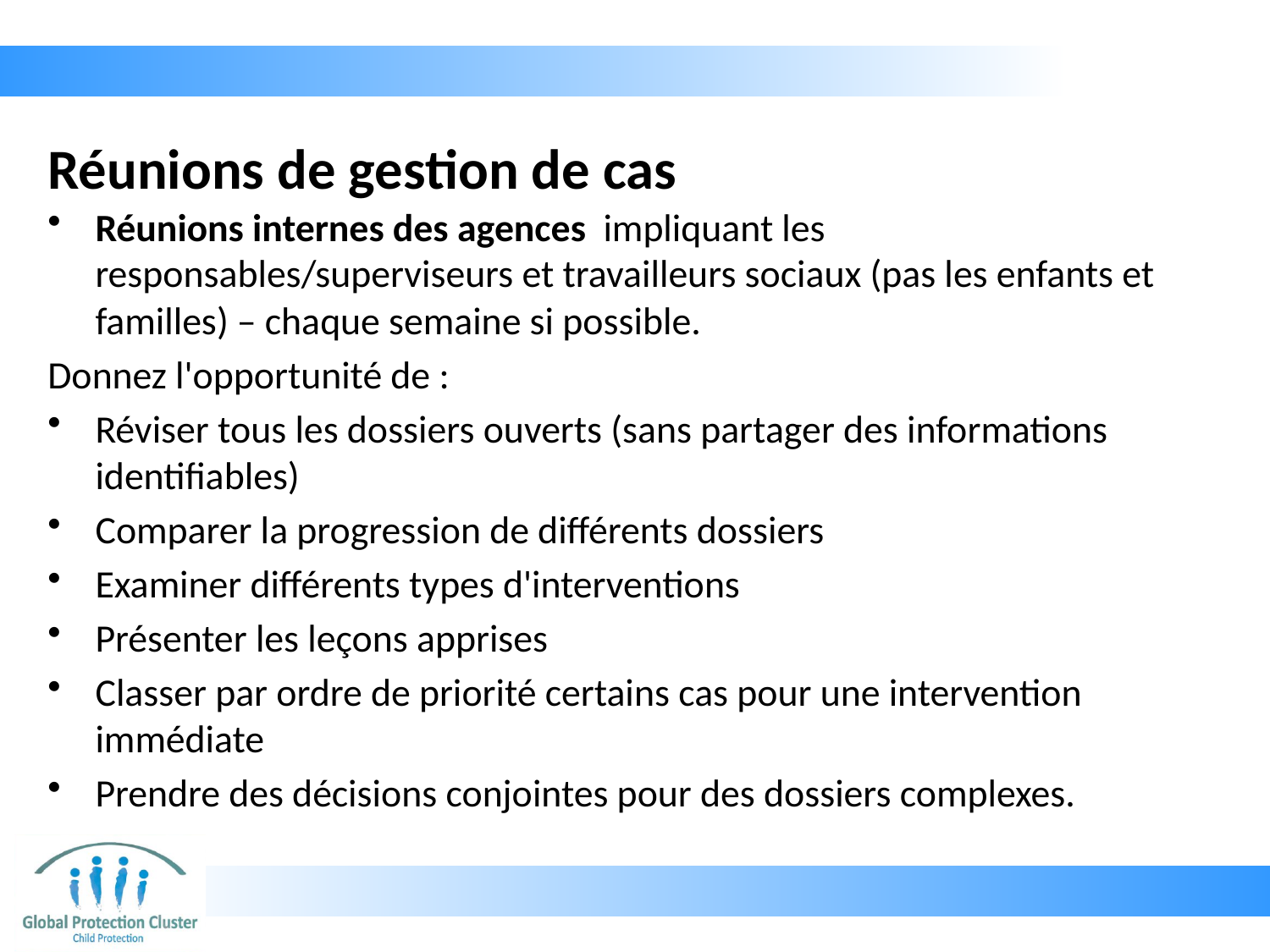

# Réunions de gestion de cas
Réunions internes des agences  impliquant les responsables/superviseurs et travailleurs sociaux (pas les enfants et familles) – chaque semaine si possible.
Donnez l'opportunité de :
Réviser tous les dossiers ouverts (sans partager des informations identifiables)
Comparer la progression de différents dossiers
Examiner différents types d'interventions
Présenter les leçons apprises
Classer par ordre de priorité certains cas pour une intervention immédiate
Prendre des décisions conjointes pour des dossiers complexes.